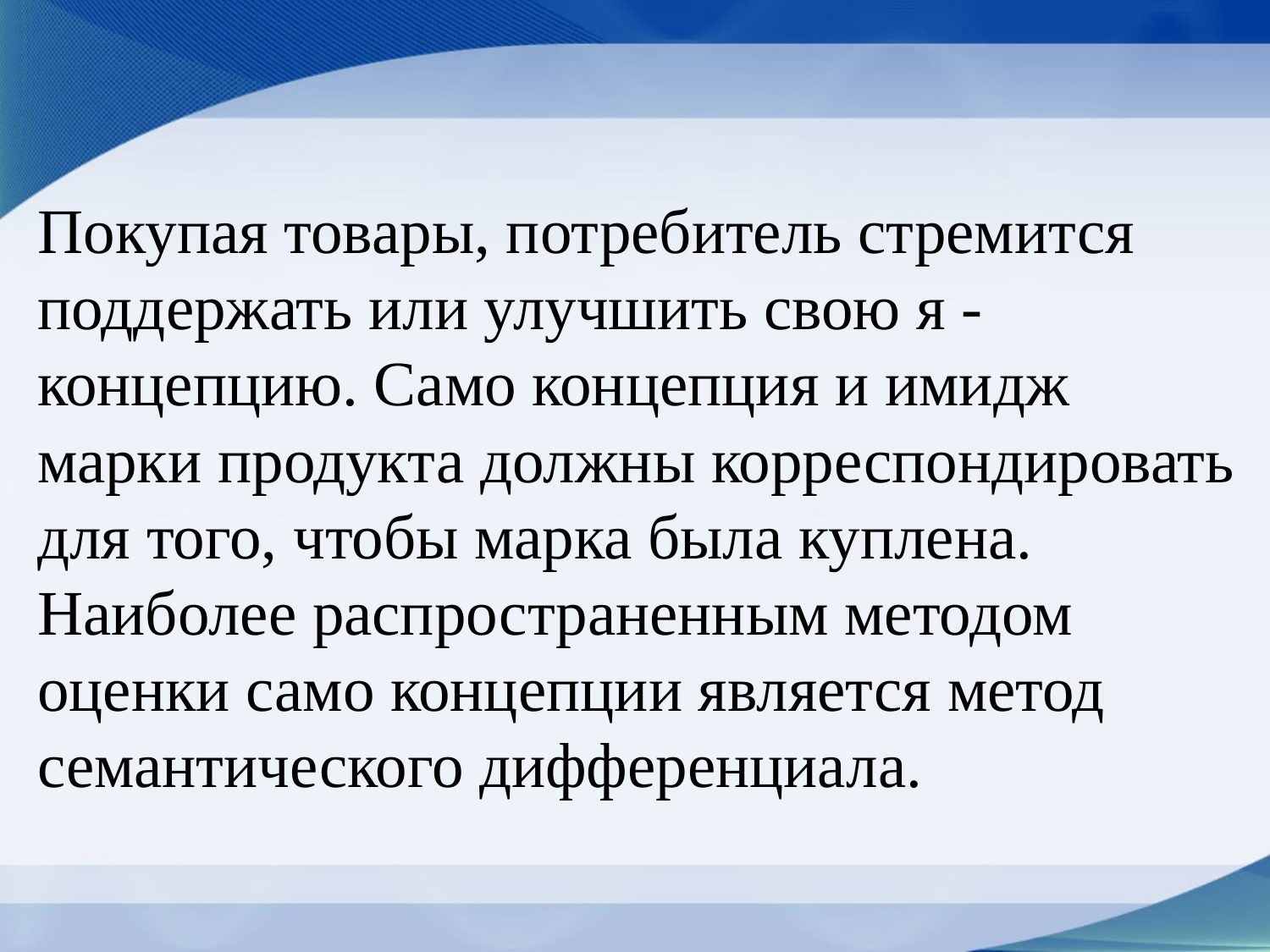

# Покупая товары, потребитель стремится поддержать или улучшить свою я - концепцию. Само концепция и имидж марки продукта должны корреспондировать для того, чтобы марка была куплена. Наиболее распространенным методом оценки само концепции является метод семантического дифференциала.